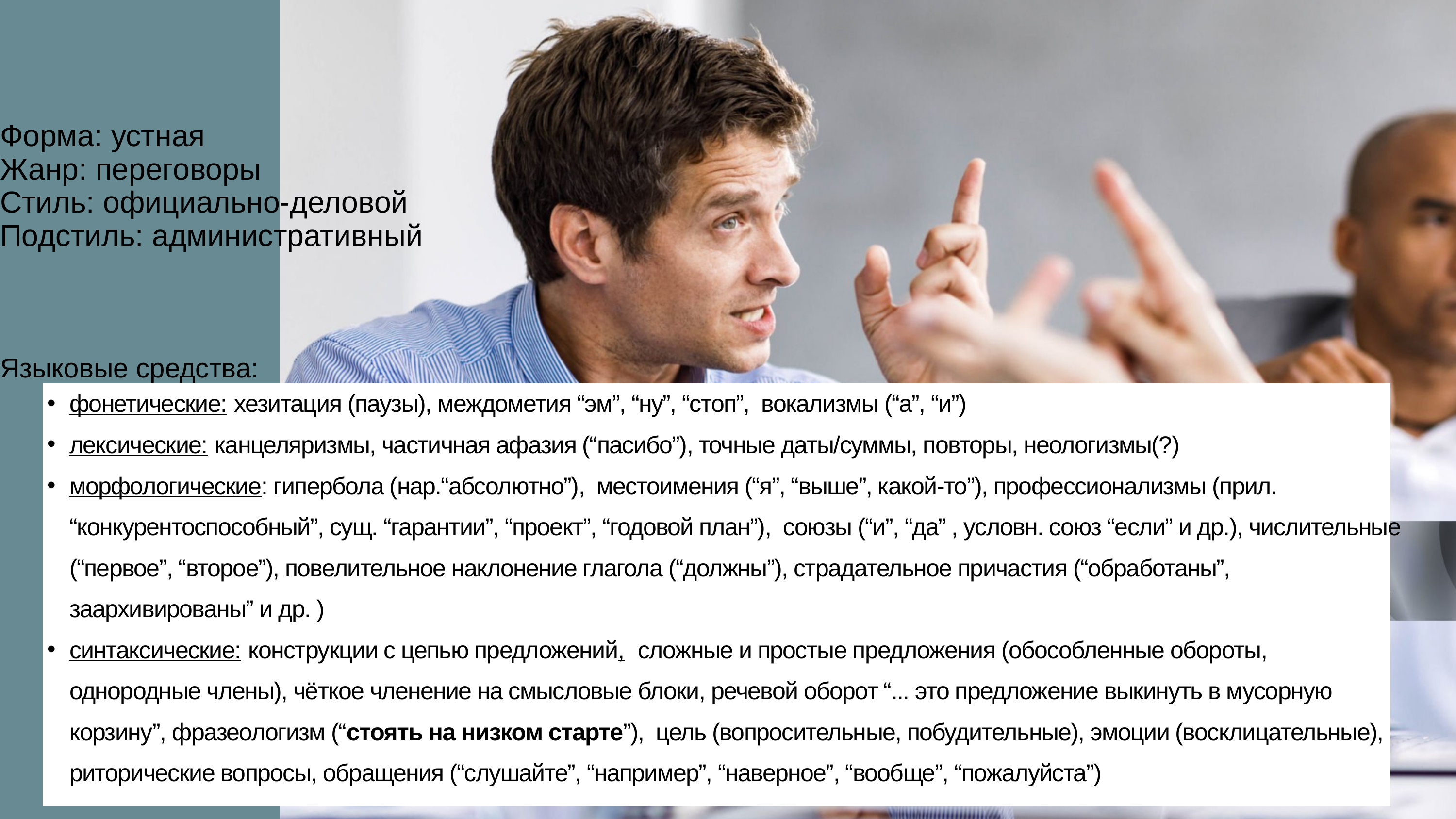

Форма: устная
Жанр: переговоры
Стиль: официально-деловой
Подстиль: административный
Языковые средства:
фонетические: хезитация (паузы), междометия “эм”, “ну”, “стоп”,  вокализмы (“а”, “и”)
лексические: канцеляризмы, частичная афазия (“пасибо”), точные даты/суммы, повторы, неологизмы(?)
морфологические: гипербола (нар.“абсолютно”),  местоимения (“я”, “выше”, какой-то”), профессионализмы (прил. “конкурентоспособный”, сущ. “гарантии”, “проект”, “годовой план”),  союзы (“и”, “да” , условн. союз “если” и др.), числительные (“первое”, “второе”), повелительное наклонение глагола (“должны”), страдательное причастия (“обработаны”, заархивированы” и др. )
синтаксические: конструкции с цепью предложений,  сложные и простые предложения (обособленные обороты, однородные члены), чёткое членение на смысловые блоки, речевой оборот “... это предложение выкинуть в мусорную корзину”, фразеологизм (“стоять на низком старте”),  цель (вопросительные, побудительные), эмоции (восклицательные), риторические вопросы, обращения (“слушайте”, “например”, “наверное”, “вообще”, “пожалуйста”)